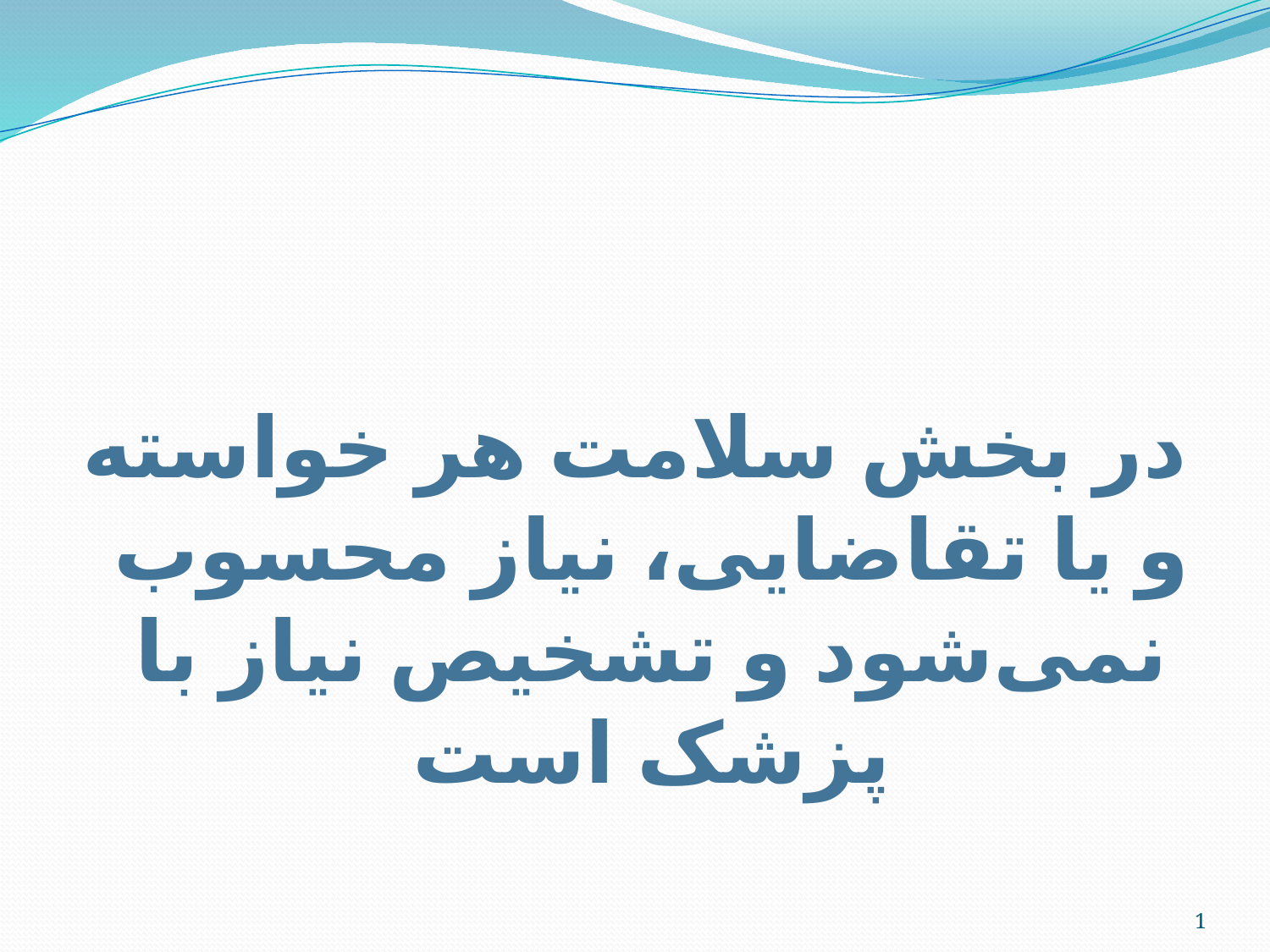

#

در بخش سلامت هر خواسته و یا تقاضایی، نیاز محسوب نمی‌شود و تشخیص نیاز با پزشک است
1